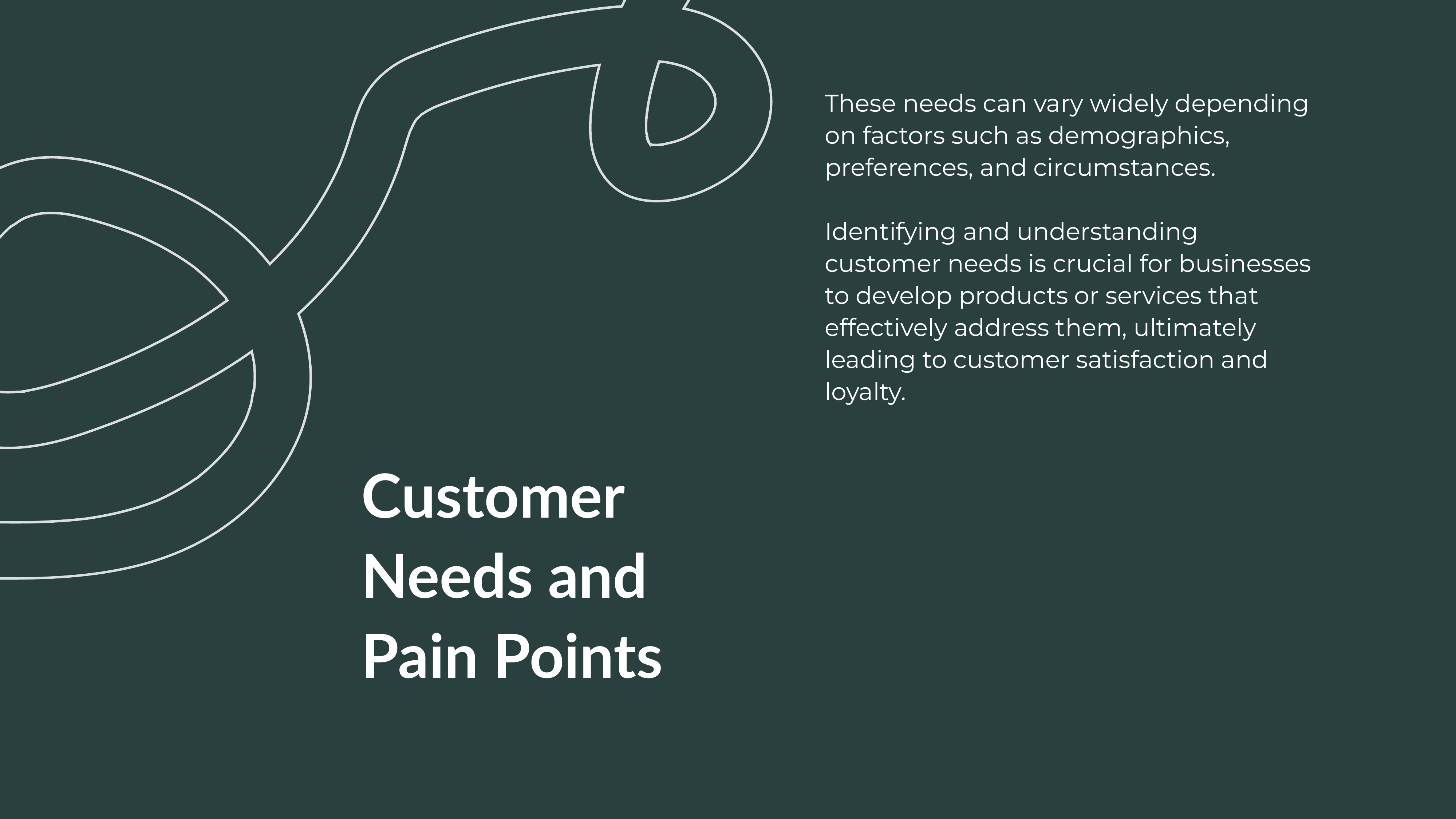

These needs can vary widely depending on factors such as demographics, preferences, and circumstances.

Identifying and understanding customer needs is crucial for businesses to develop products or services that effectively address them, ultimately leading to customer satisfaction and loyalty.
Customer Needs and Pain Points